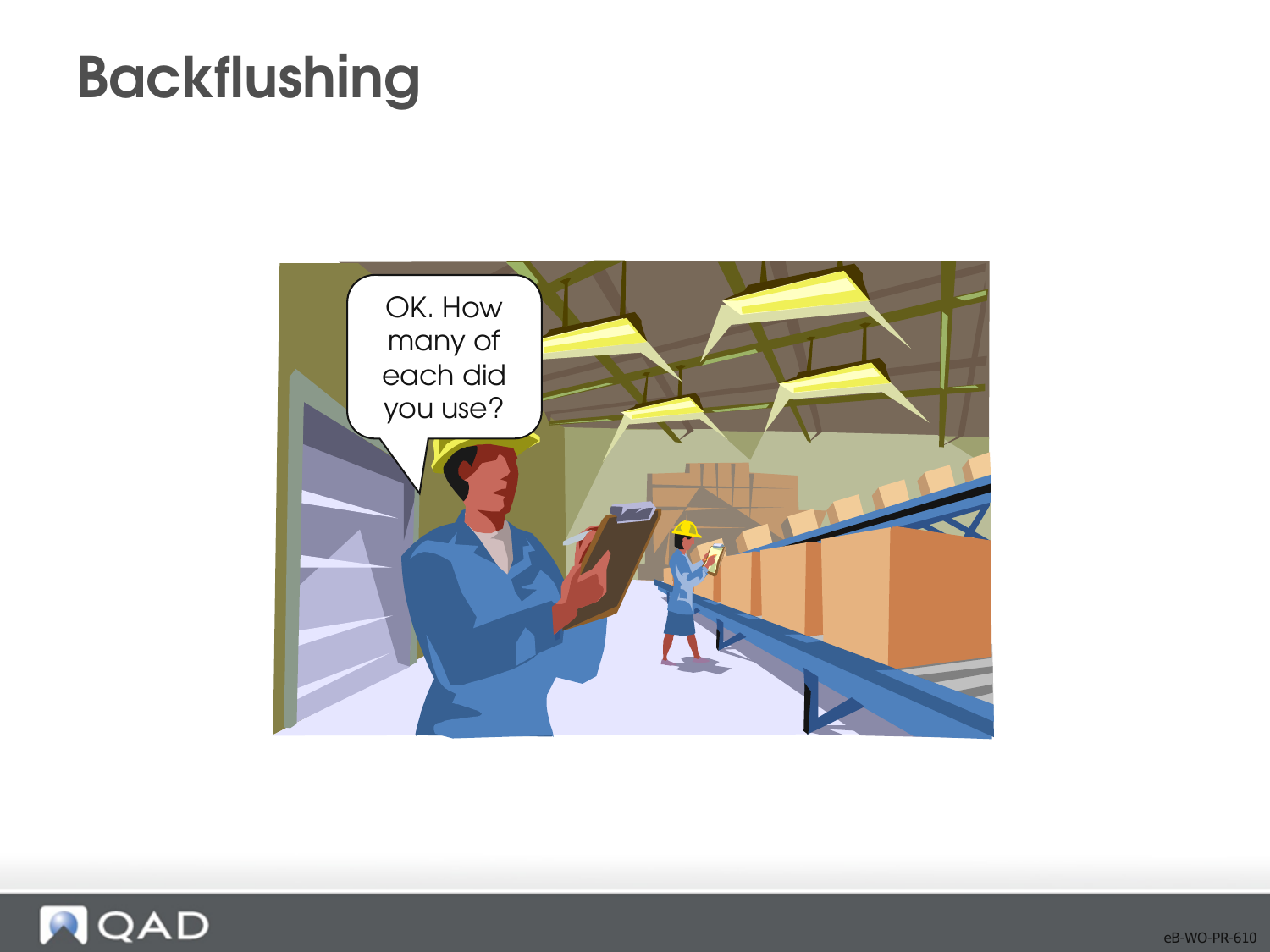

# Backflushing

OK. How many of each did you use?
eB-WO-PR-610